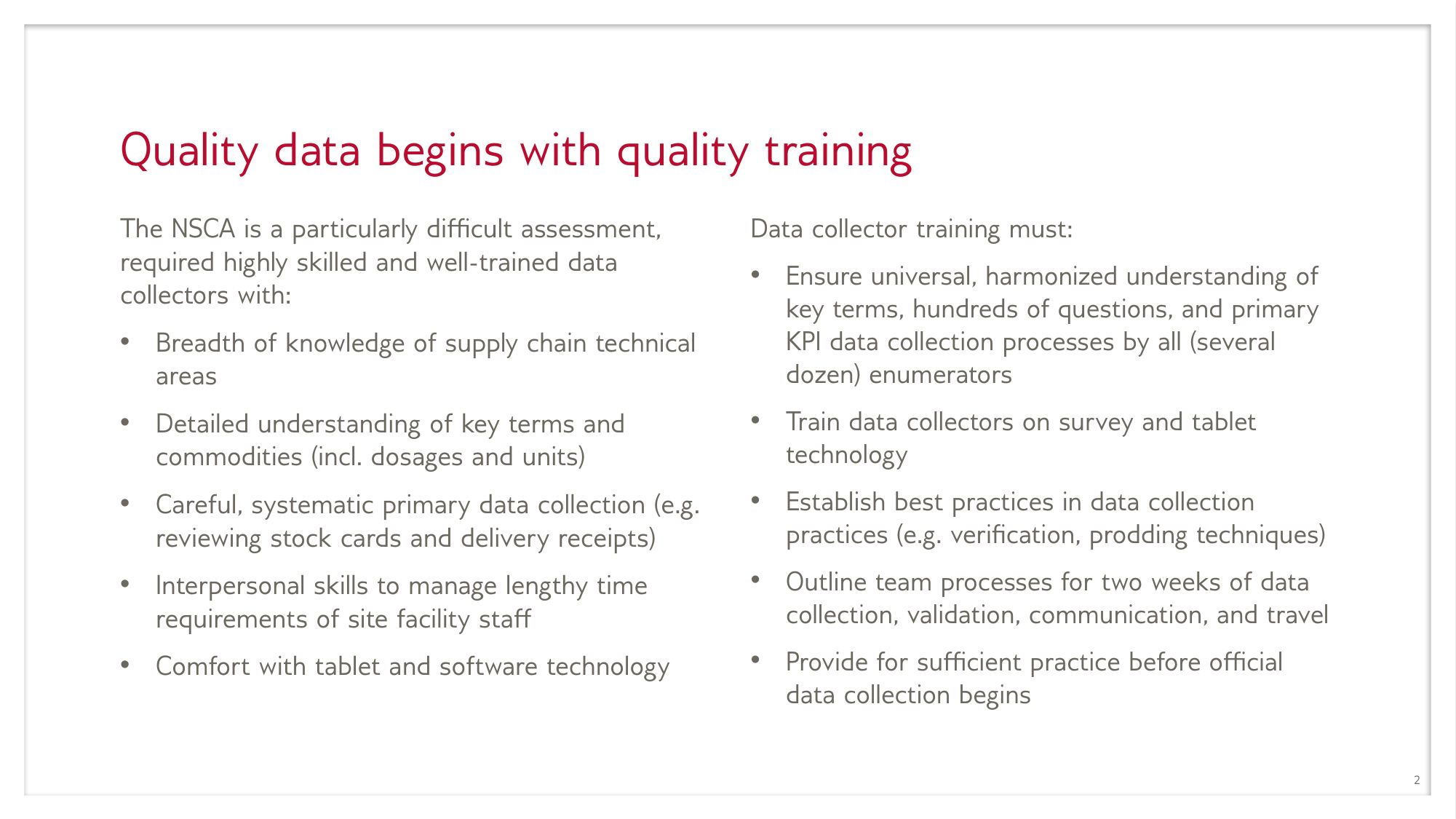

# Quality data begins with quality training
Data collector training must:
Ensure universal, harmonized understanding of key terms, hundreds of questions, and primary KPI data collection processes by all (several dozen) enumerators
Train data collectors on survey and tablet technology
Establish best practices in data collection practices (e.g. verification, prodding techniques)
Outline team processes for two weeks of data collection, validation, communication, and travel
Provide for sufficient practice before official data collection begins

The NSCA is a particularly difficult assessment, required highly skilled and well-trained data collectors with:
Breadth of knowledge of supply chain technical areas
Detailed understanding of key terms and commodities (incl. dosages and units)
Careful, systematic primary data collection (e.g. reviewing stock cards and delivery receipts)
Interpersonal skills to manage lengthy time requirements of site facility staff
Comfort with tablet and software technology

2